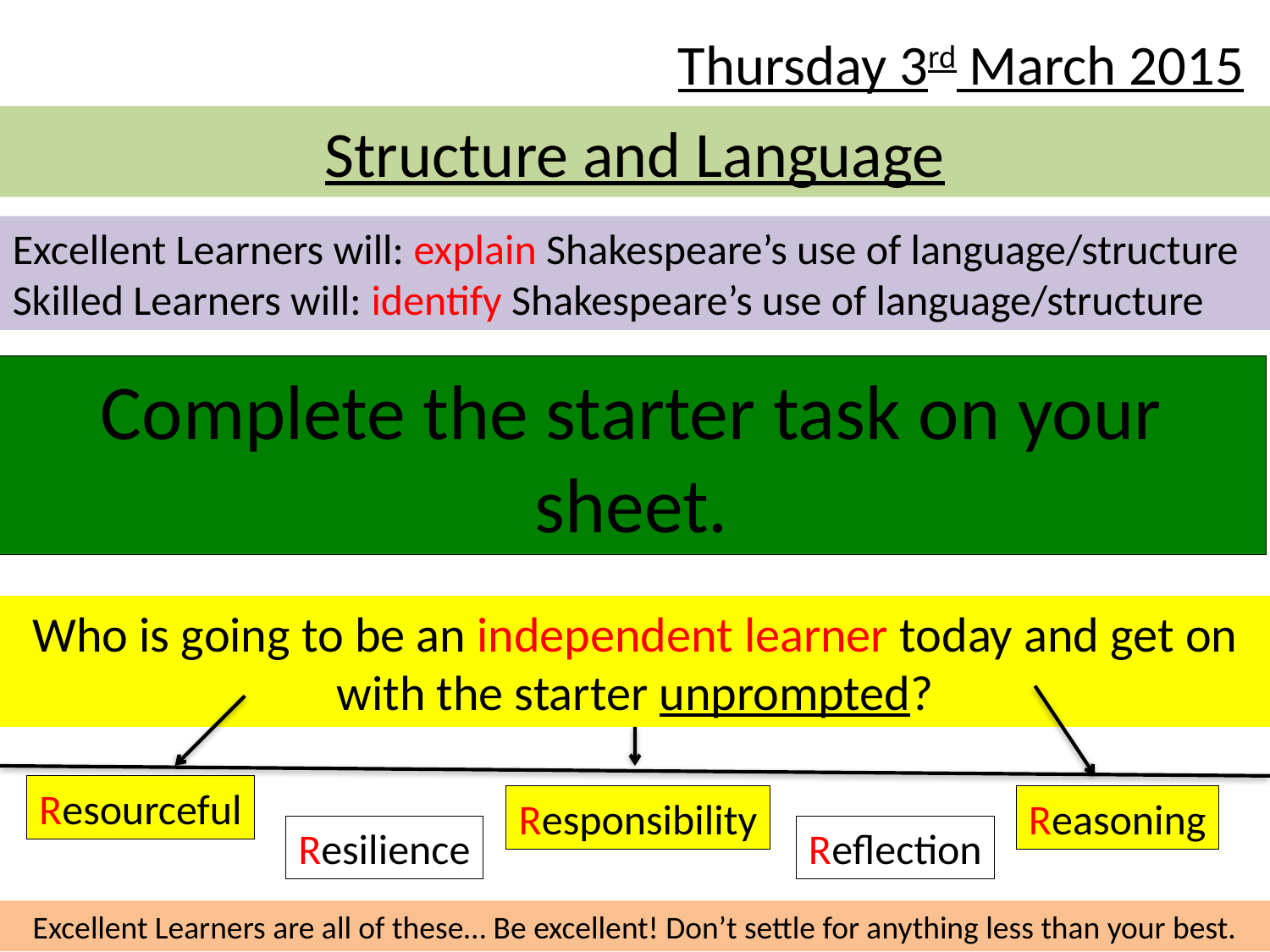

Thursday 3rd March 2015
# Structure and Language
Excellent Learners will: explain Shakespeare’s use of language/structure
Skilled Learners will: identify Shakespeare’s use of language/structure
Complete the starter task on your sheet.
Who is going to be an independent learner today and get on with the starter unprompted?
Resourceful
Responsibility
Reasoning
Resilience
Reflection
Excellent Learners are all of these… Be excellent! Don’t settle for anything less than your best.